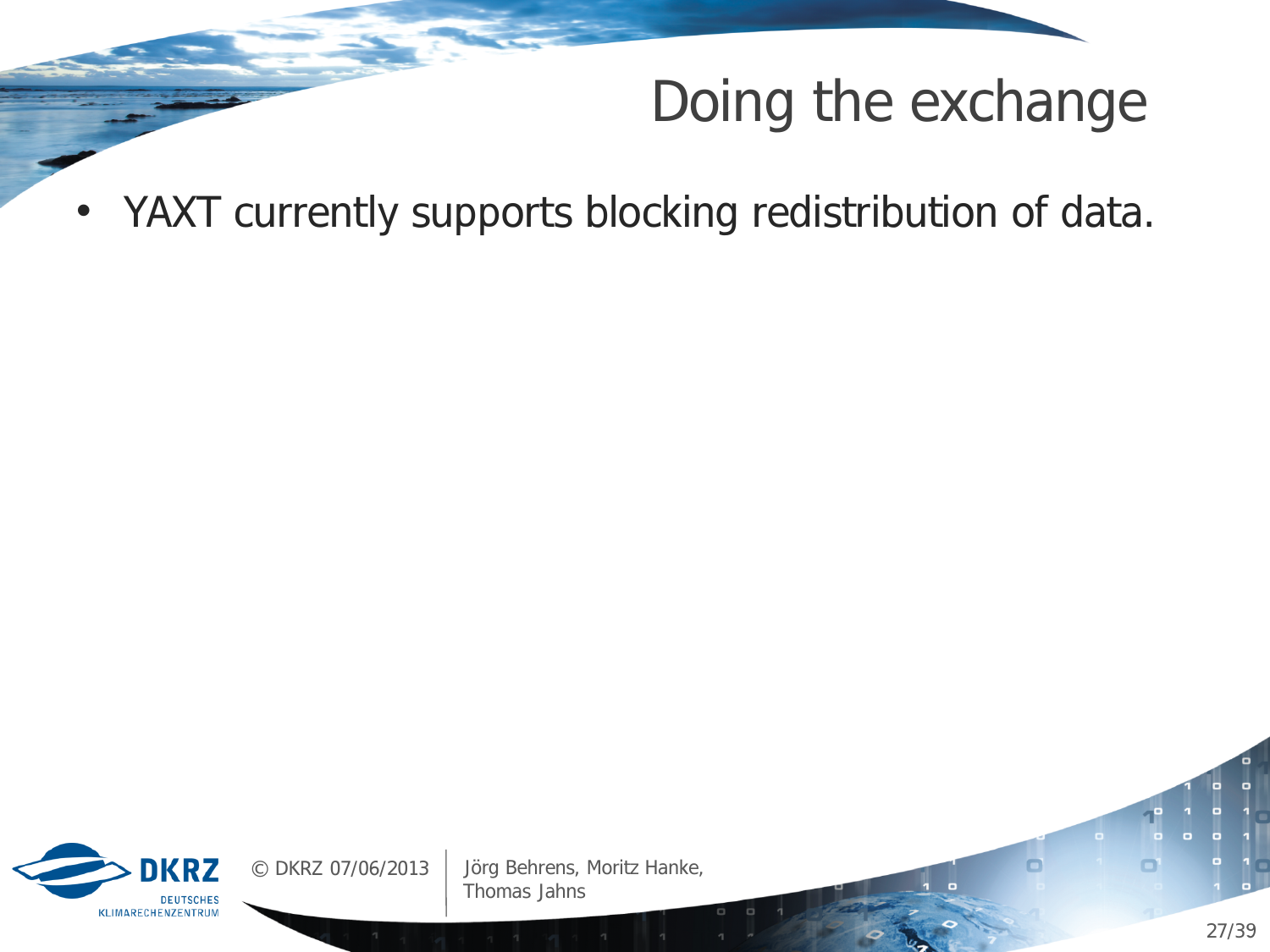

# Doing the exchange
YAXT currently supports blocking redistribution of data.
Jörg Behrens, Moritz Hanke, Thomas Jahns
07/06/2013
27